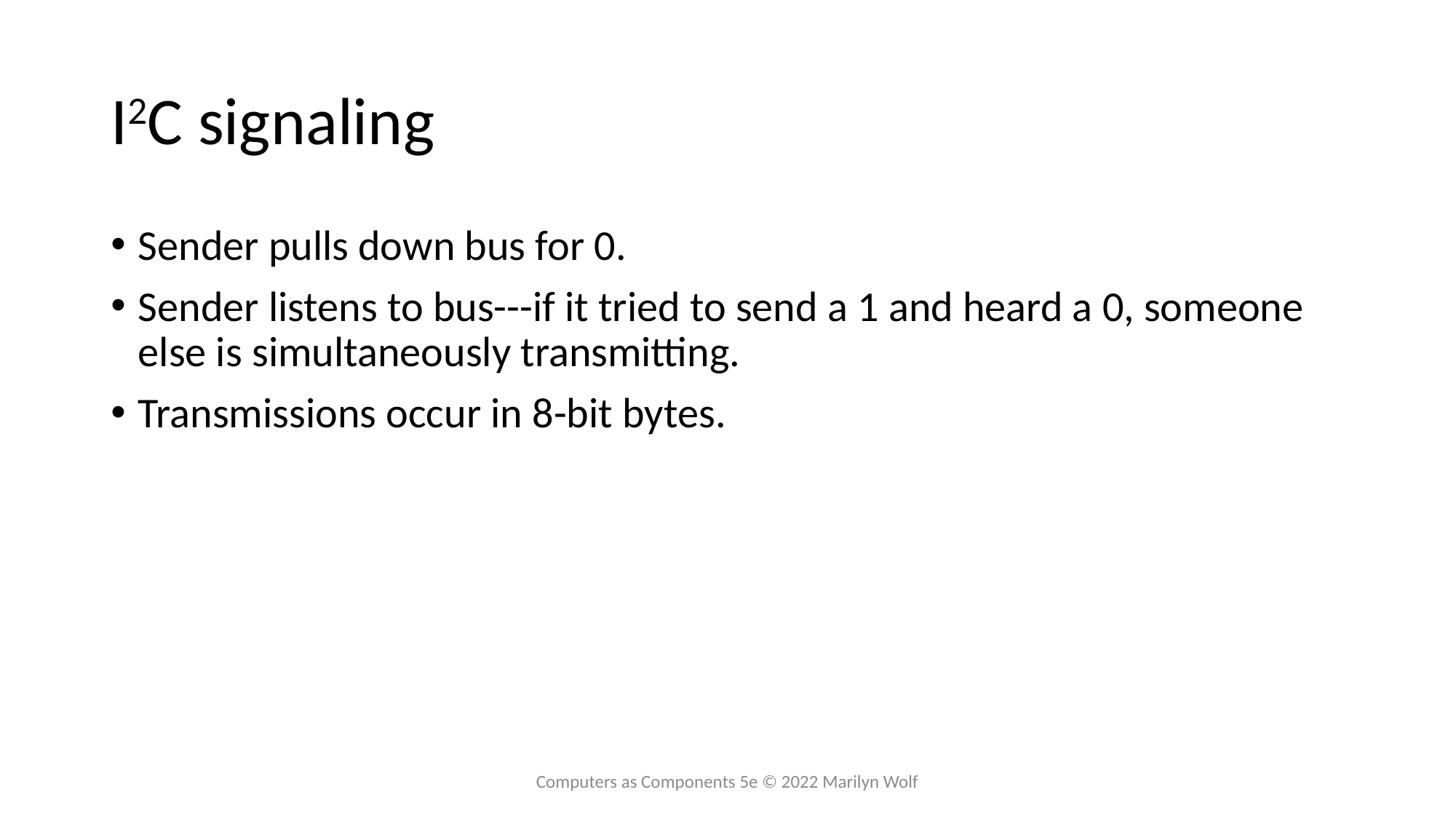

# I2C signaling
Sender pulls down bus for 0.
Sender listens to bus---if it tried to send a 1 and heard a 0, someone else is simultaneously transmitting.
Transmissions occur in 8-bit bytes.
Computers as Components 5e © 2022 Marilyn Wolf